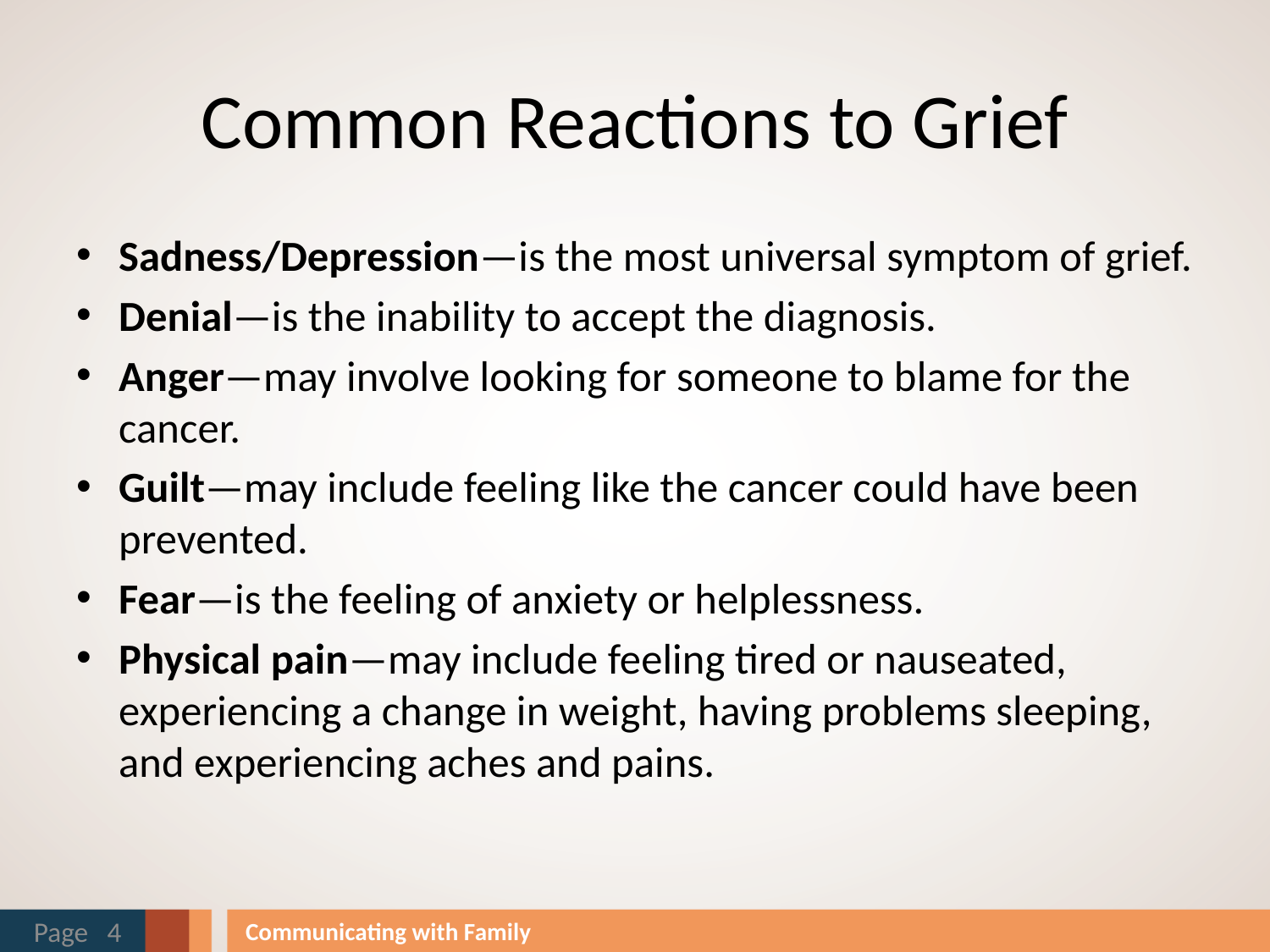

# Common Reactions to Grief
Sadness/Depression—is the most universal symptom of grief.
Denial—is the inability to accept the diagnosis.
Anger—may involve looking for someone to blame for the cancer.
Guilt—may include feeling like the cancer could have been prevented.
Fear—is the feeling of anxiety or helplessness.
Physical pain—may include feeling tired or nauseated, experiencing a change in weight, having problems sleeping, and experiencing aches and pains.

Page   4
Communicating with Family